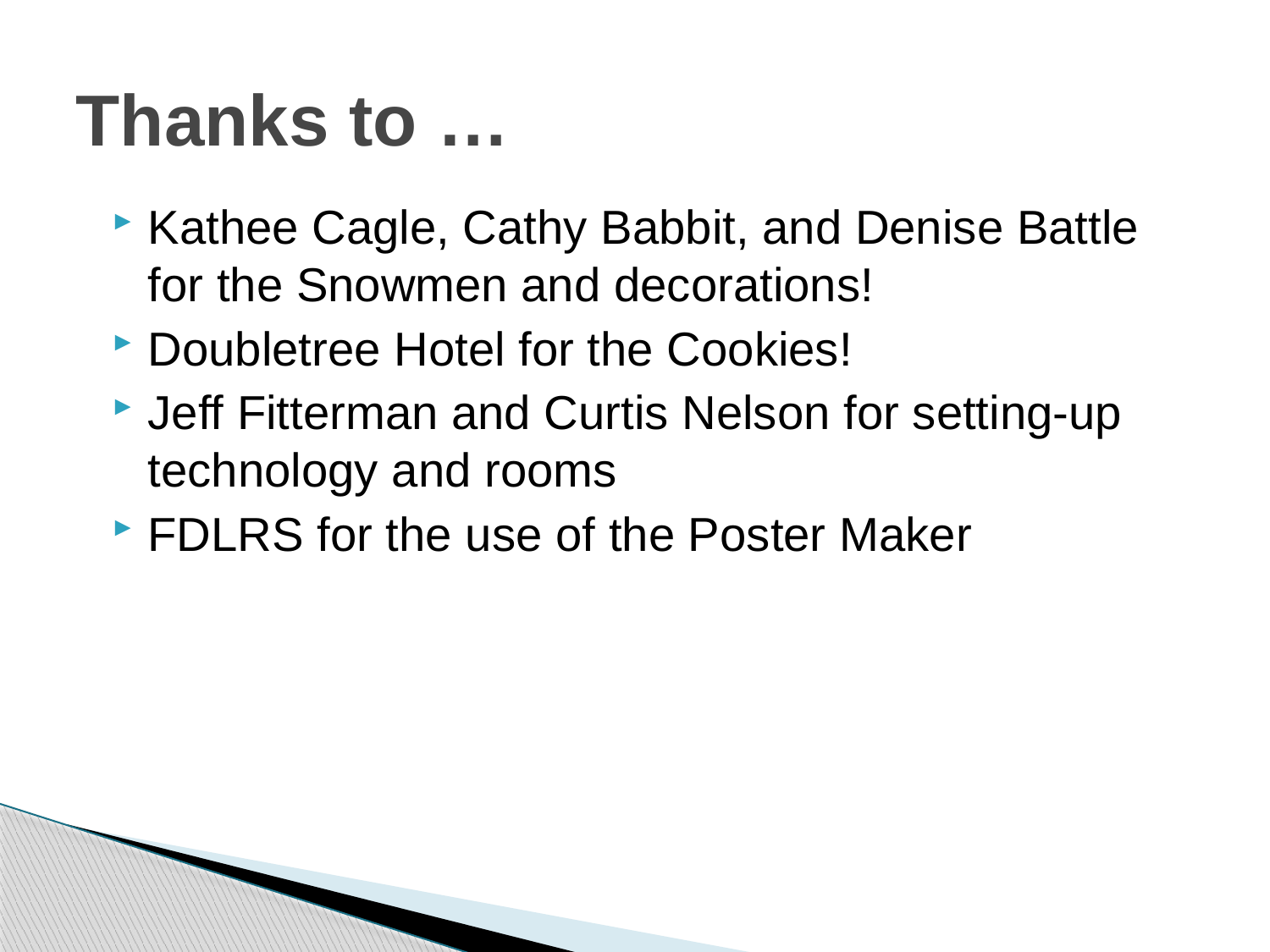

# Thanks to …
Kathee Cagle, Cathy Babbit, and Denise Battle for the Snowmen and decorations!
Doubletree Hotel for the Cookies!
Jeff Fitterman and Curtis Nelson for setting-up technology and rooms
FDLRS for the use of the Poster Maker